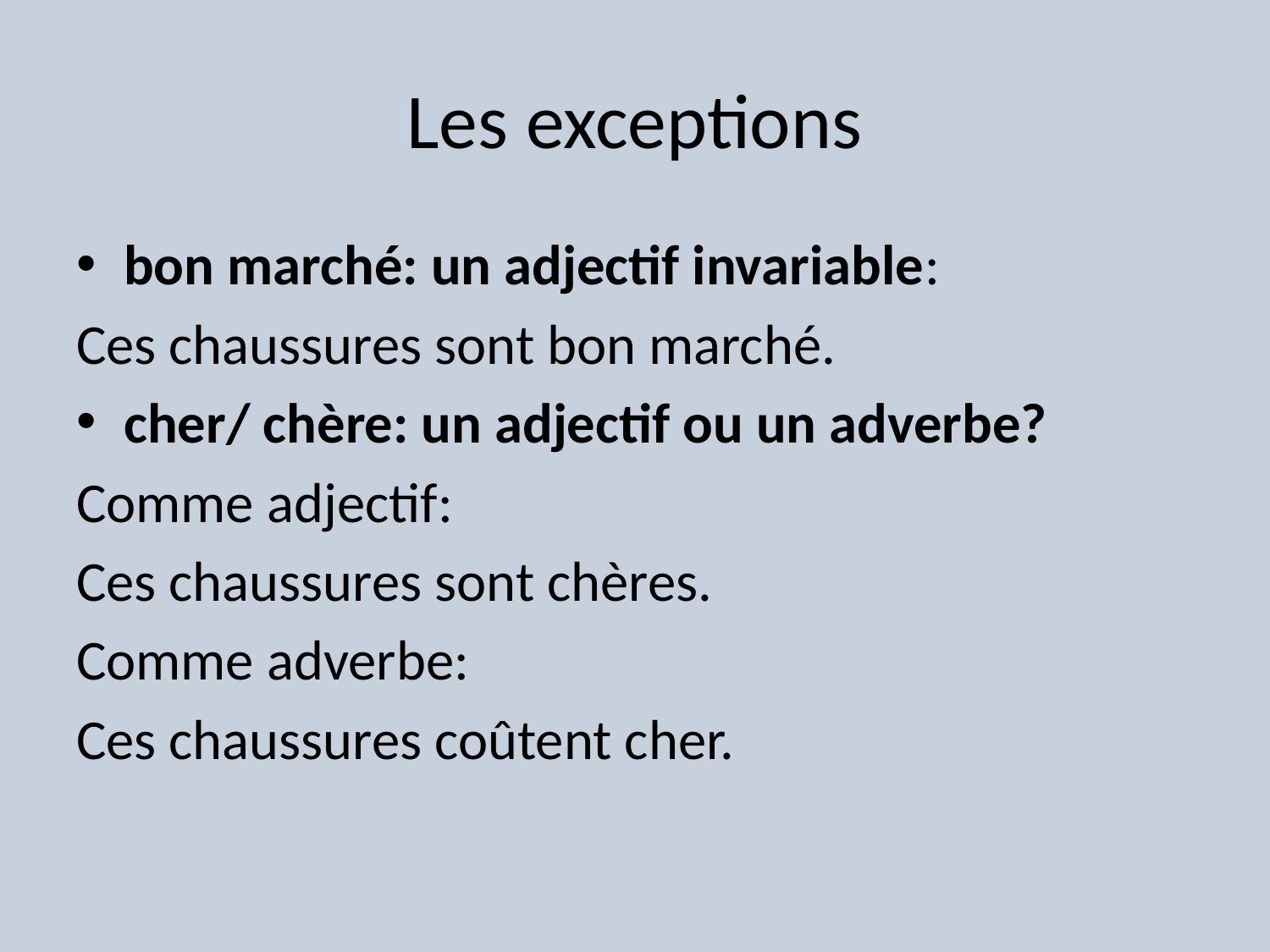

# Les exceptions
bon marché: un adjectif invariable:
Ces chaussures sont bon marché.
cher/ chère: un adjectif ou un adverbe?
Comme adjectif:
Ces chaussures sont chères.
Comme adverbe:
Ces chaussures coûtent cher.